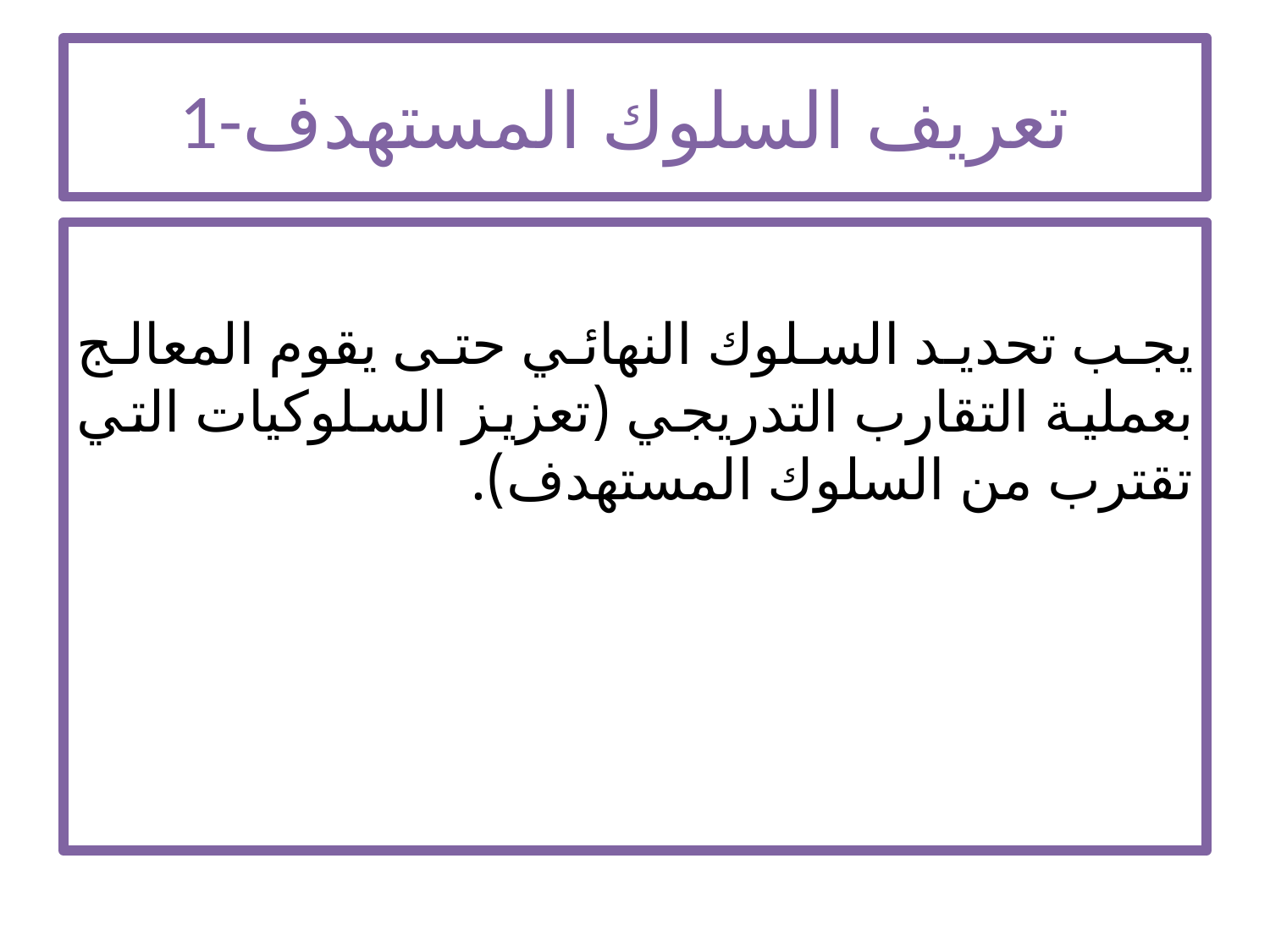

# 1-تعريف السلوك المستهدف

يجب تحديد السلوك النهائي حتى يقوم المعالج بعملية التقارب التدريجي (تعزيز السلوكيات التي تقترب من السلوك المستهدف).